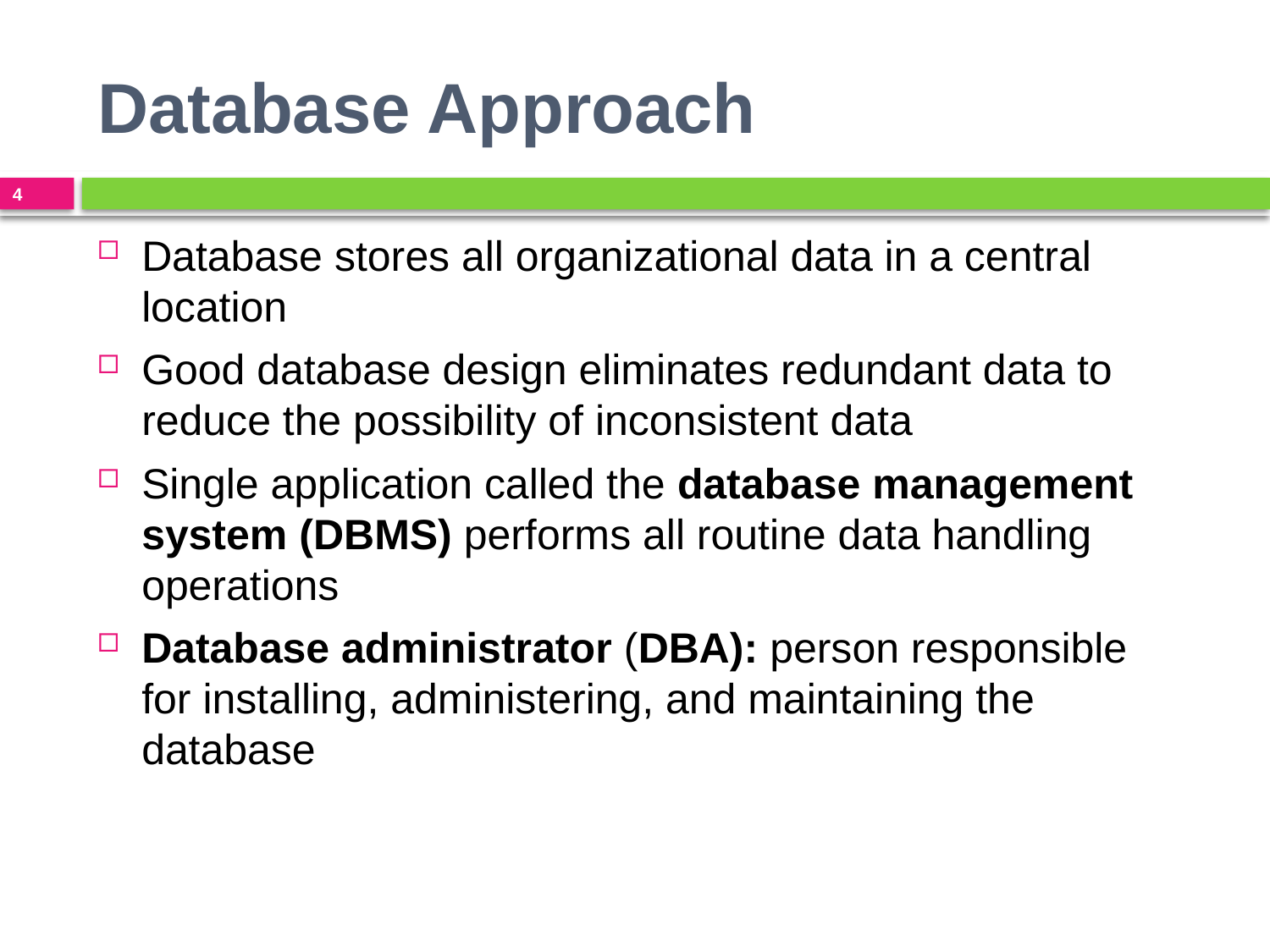

# Database Approach
4
Database stores all organizational data in a central location
Good database design eliminates redundant data to reduce the possibility of inconsistent data
Single application called the database management system (DBMS) performs all routine data handling operations
Database administrator (DBA): person responsible for installing, administering, and maintaining the database